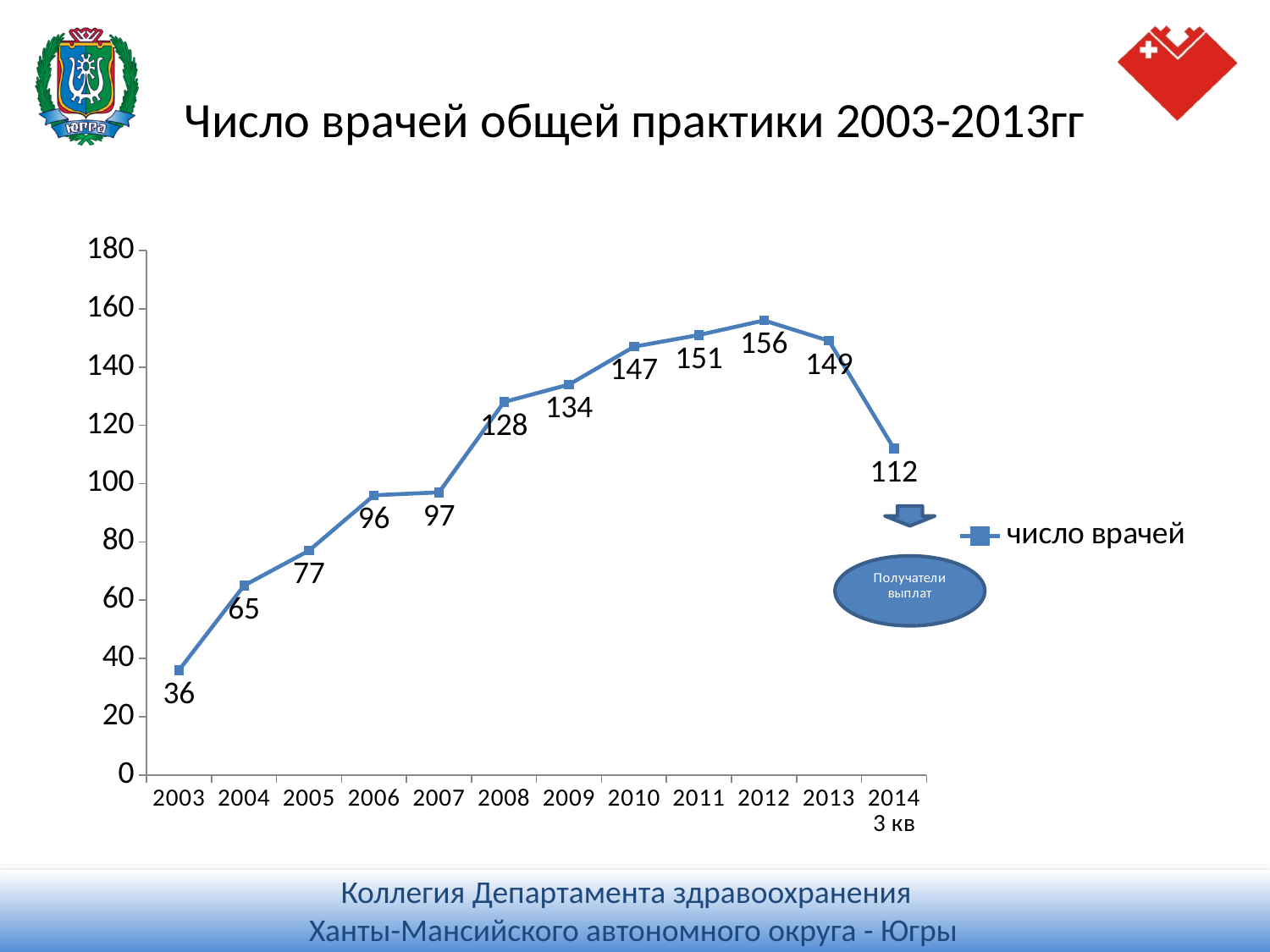

# Число врачей общей практики 2003-2013гг

### Chart

| Category | число врачей |
|---|---|
| 2003 | 36.0 |
| 2004 | 65.0 |
| 2005 | 77.0 |
| 2006 | 96.0 |
| 2007 | 97.0 |
| 2008 | 128.0 |
| 2009 | 134.0 |
| 2010 | 147.0 |
| 2011 | 151.0 |
| 2012 | 156.0 |
| 2013 | 149.0 |
| 2014 3 кв | 112.0 |